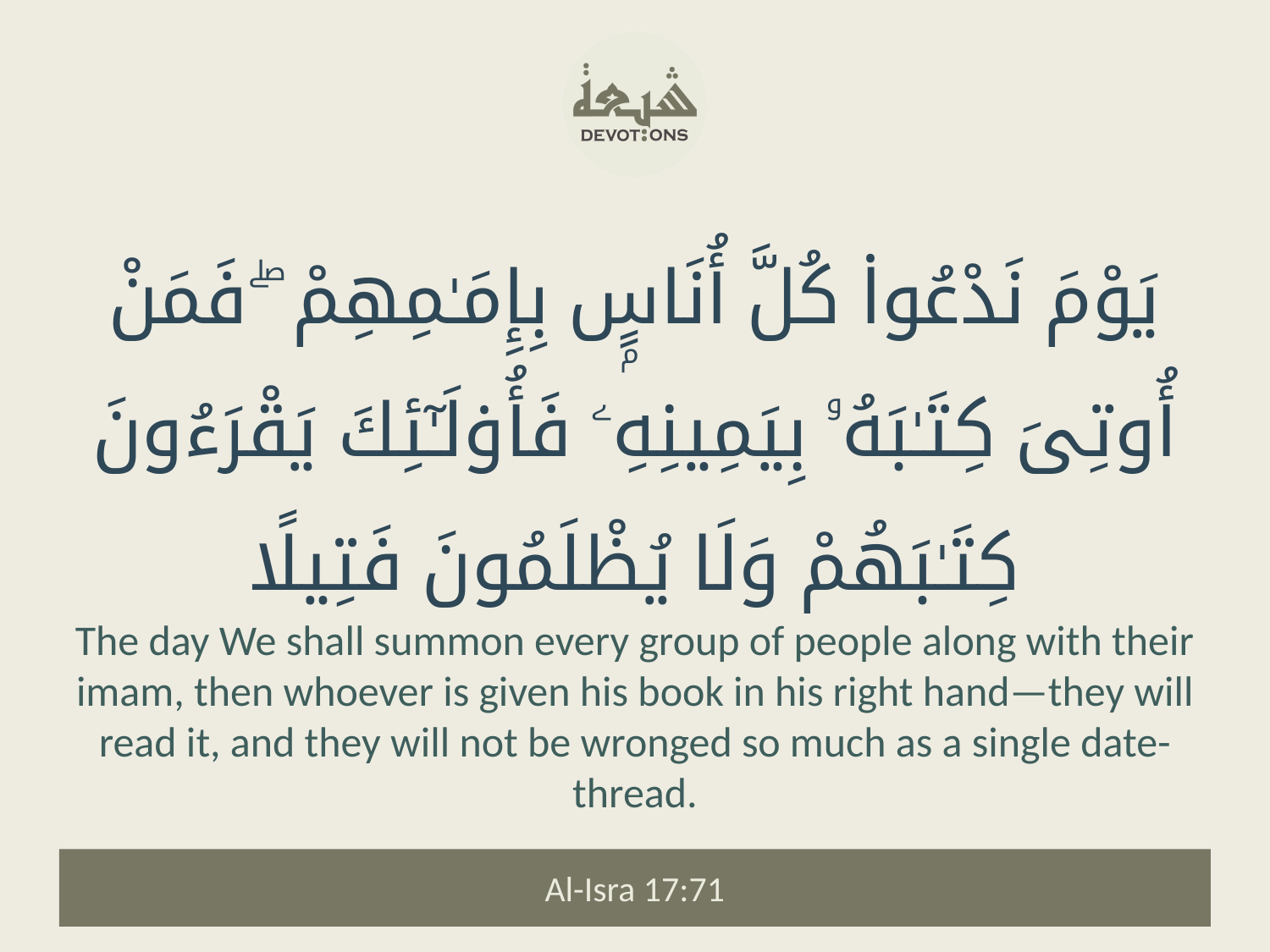

يَوْمَ نَدْعُوا۟ كُلَّ أُنَاسٍۭ بِإِمَـٰمِهِمْ ۖ فَمَنْ أُوتِىَ كِتَـٰبَهُۥ بِيَمِينِهِۦ فَأُو۟لَـٰٓئِكَ يَقْرَءُونَ كِتَـٰبَهُمْ وَلَا يُظْلَمُونَ فَتِيلًا
The day We shall summon every group of people along with their imam, then whoever is given his book in his right hand—they will read it, and they will not be wronged so much as a single date-thread.
Al-Isra 17:71